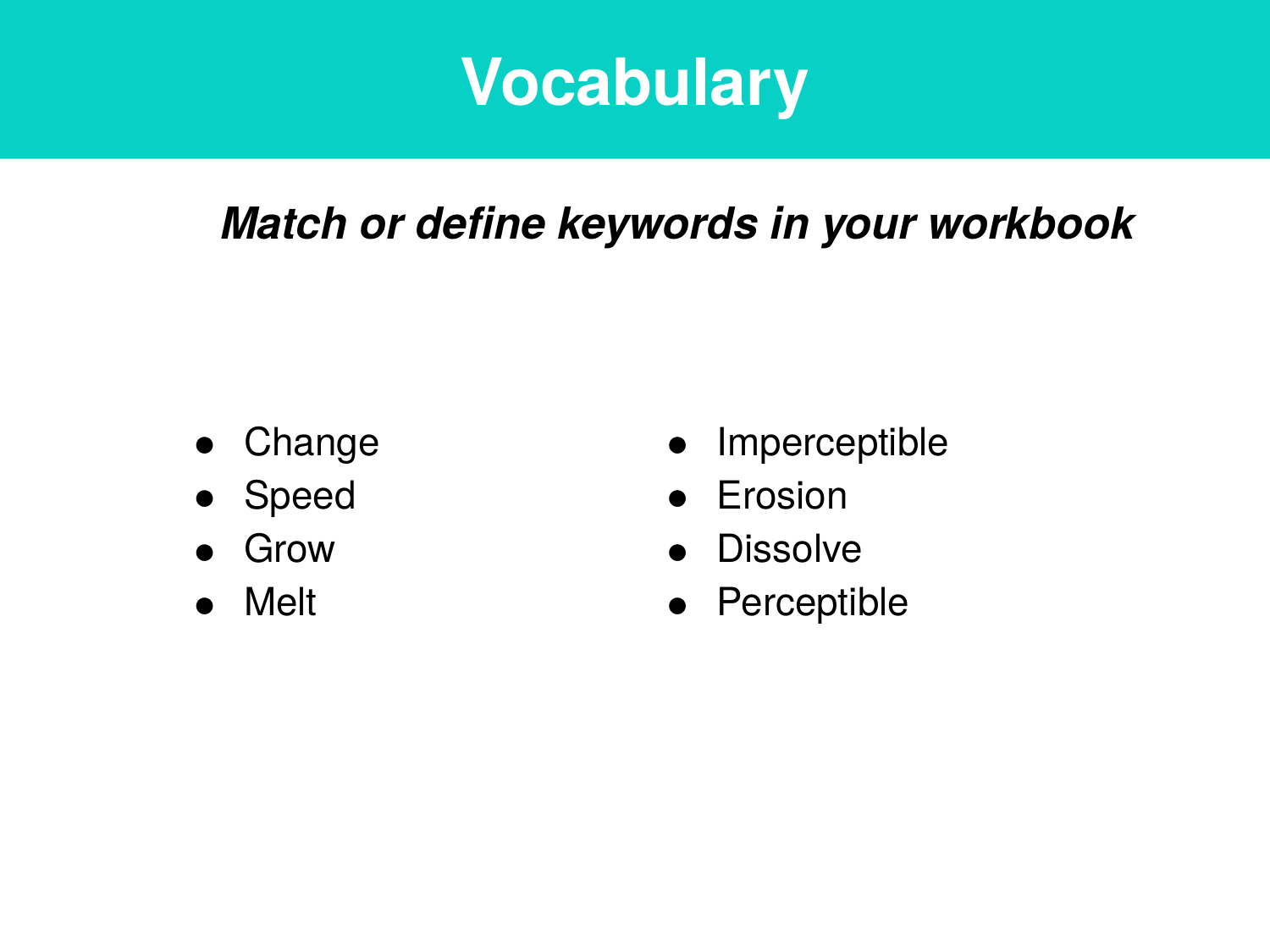

Vocabulary
Match or define keywords in your workbook

Change
Speed
Grow
Melt

Imperceptible
Erosion
Dissolve
Perceptible